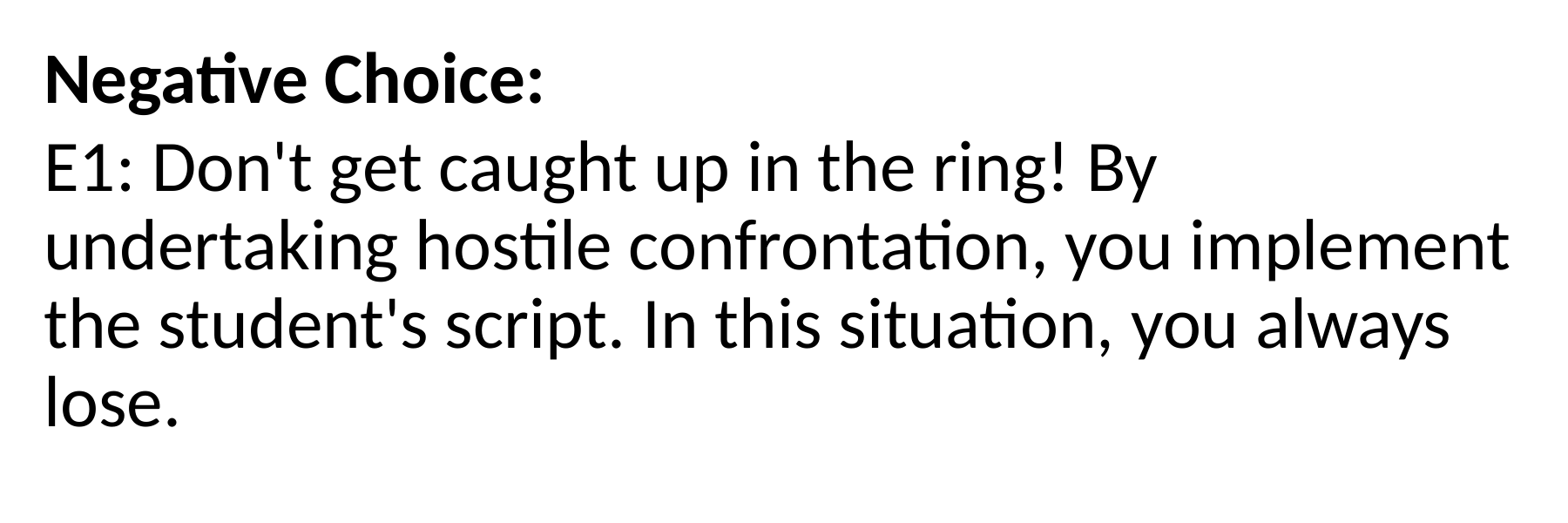

Negative Choice:
E1: Don't get caught up in the ring! By undertaking hostile confrontation, you implement the student's script. In this situation, you always lose.